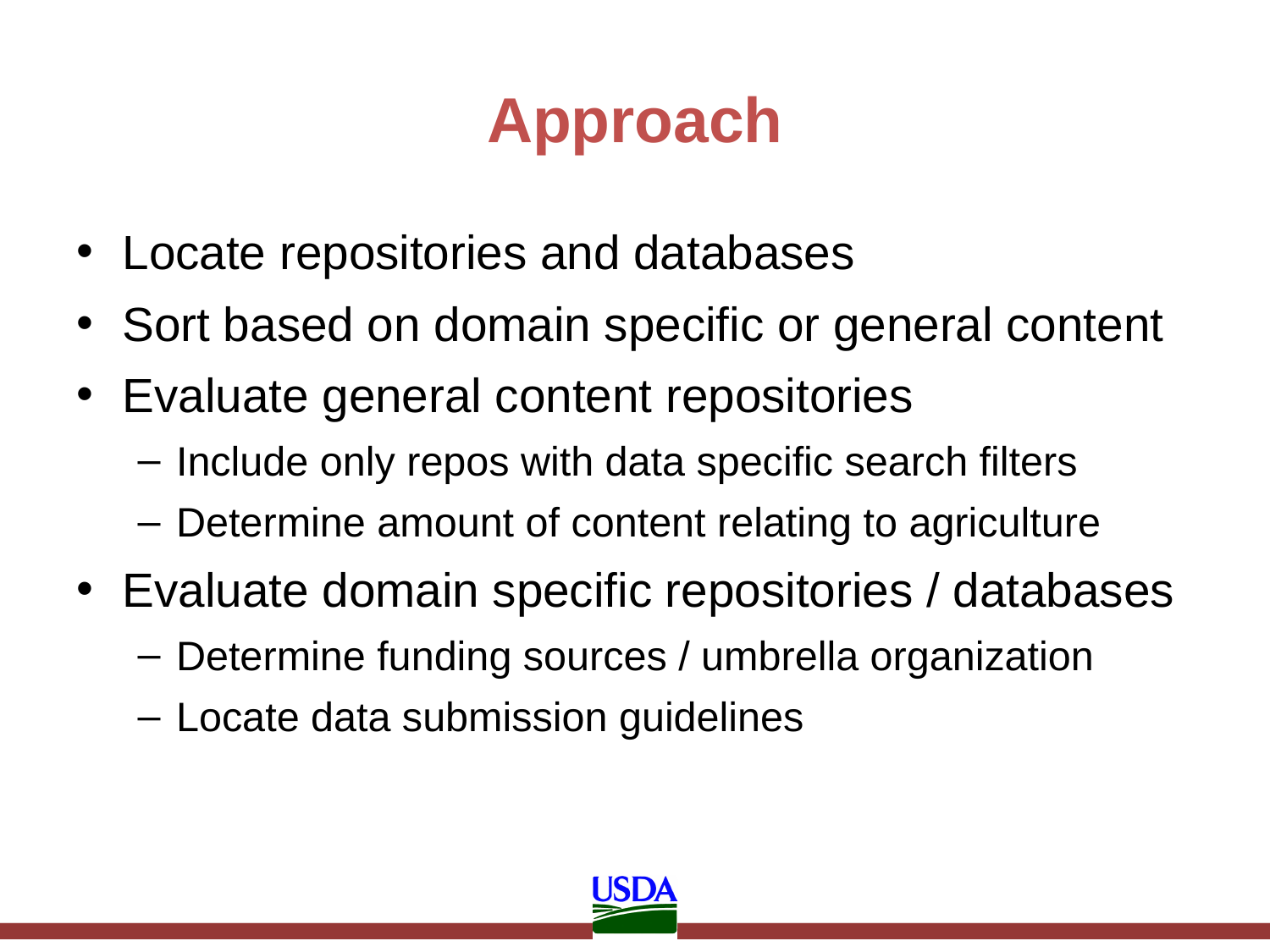

# Approach
Locate repositories and databases
Sort based on domain specific or general content
Evaluate general content repositories
Include only repos with data specific search filters
Determine amount of content relating to agriculture
Evaluate domain specific repositories / databases
Determine funding sources / umbrella organization
Locate data submission guidelines